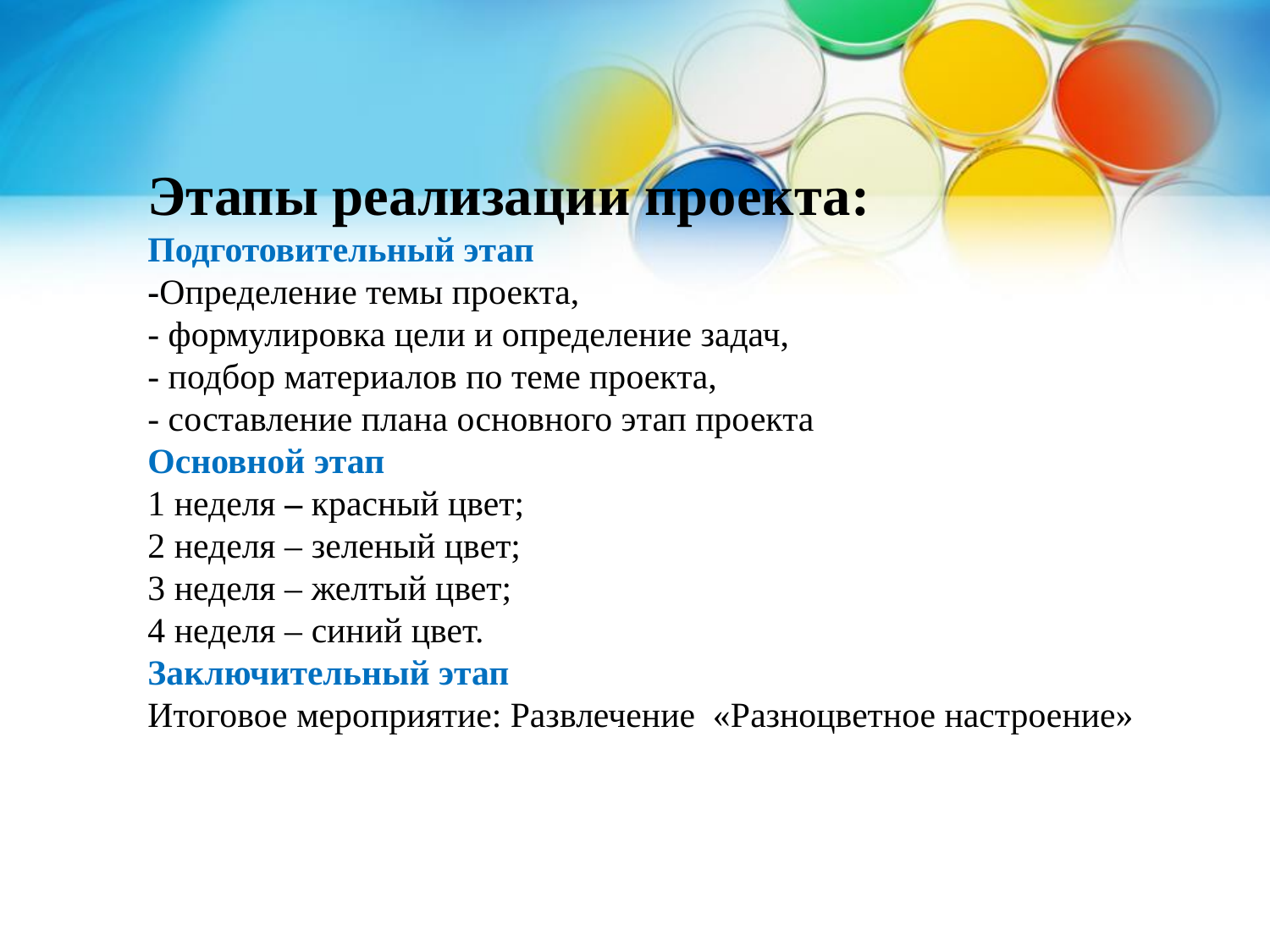

# Этапы реализации проекта: Подготовительный этап -Определение темы проекта, - формулировка цели и определение задач, - подбор материалов по теме проекта, - составление плана основного этап проекта Основной этап 1 неделя – красный цвет; 2 неделя – зеленый цвет; 3 неделя – желтый цвет; 4 неделя – синий цвет. Заключительный этап Итоговое мероприятие: Развлечение  «Разноцветное настроение»